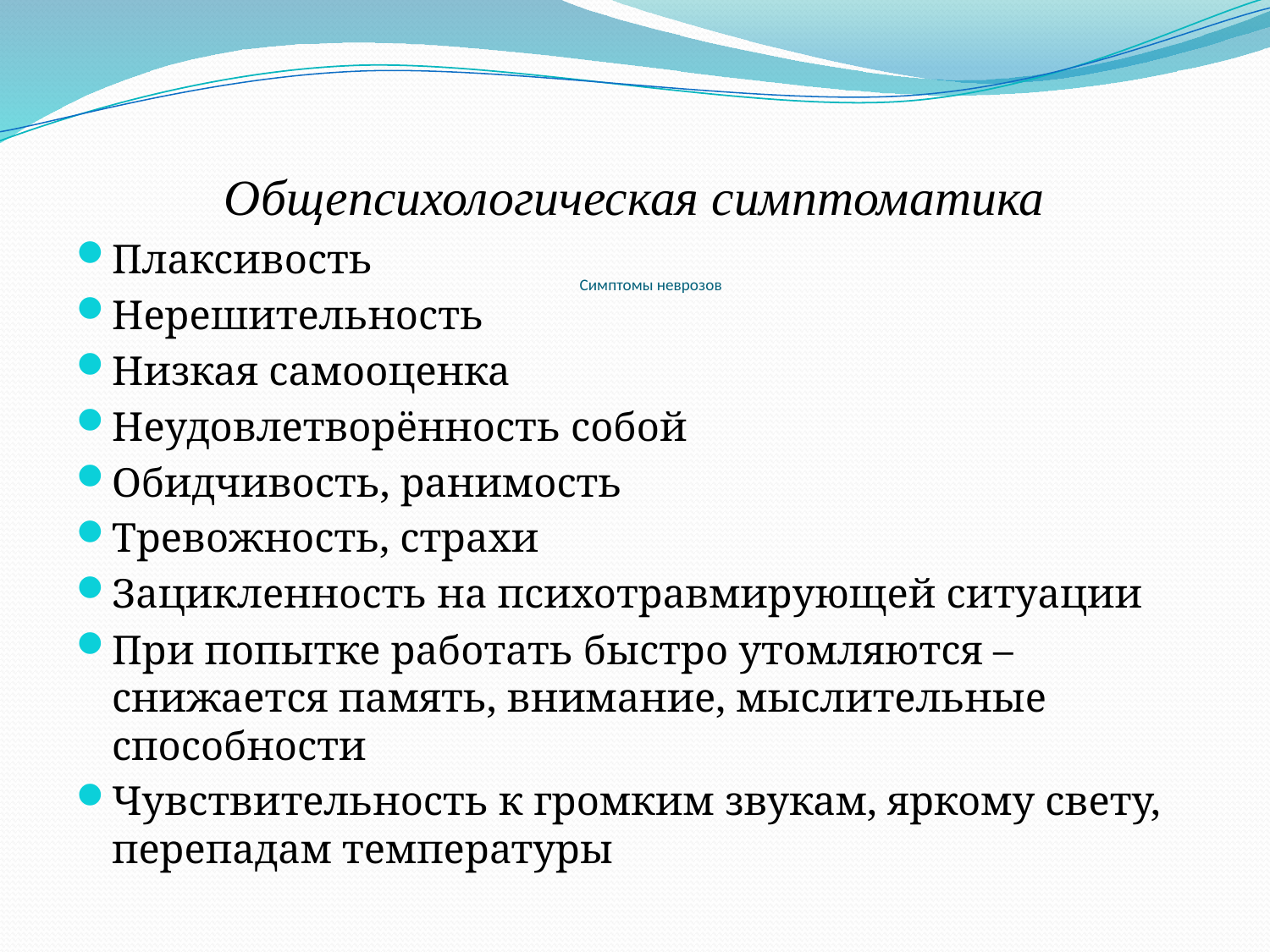

Общепсихологическая симптоматика
Плаксивость
Нерешительность
Низкая самооценка
Неудовлетворённость собой
Обидчивость, ранимость
Тревожность, страхи
Зацикленность на психотравмирующей ситуации
При попытке работать быстро утомляются – снижается память, внимание, мыслительные способности
Чувствительность к громким звукам, яркому свету, перепадам температуры
# Симптомы неврозов